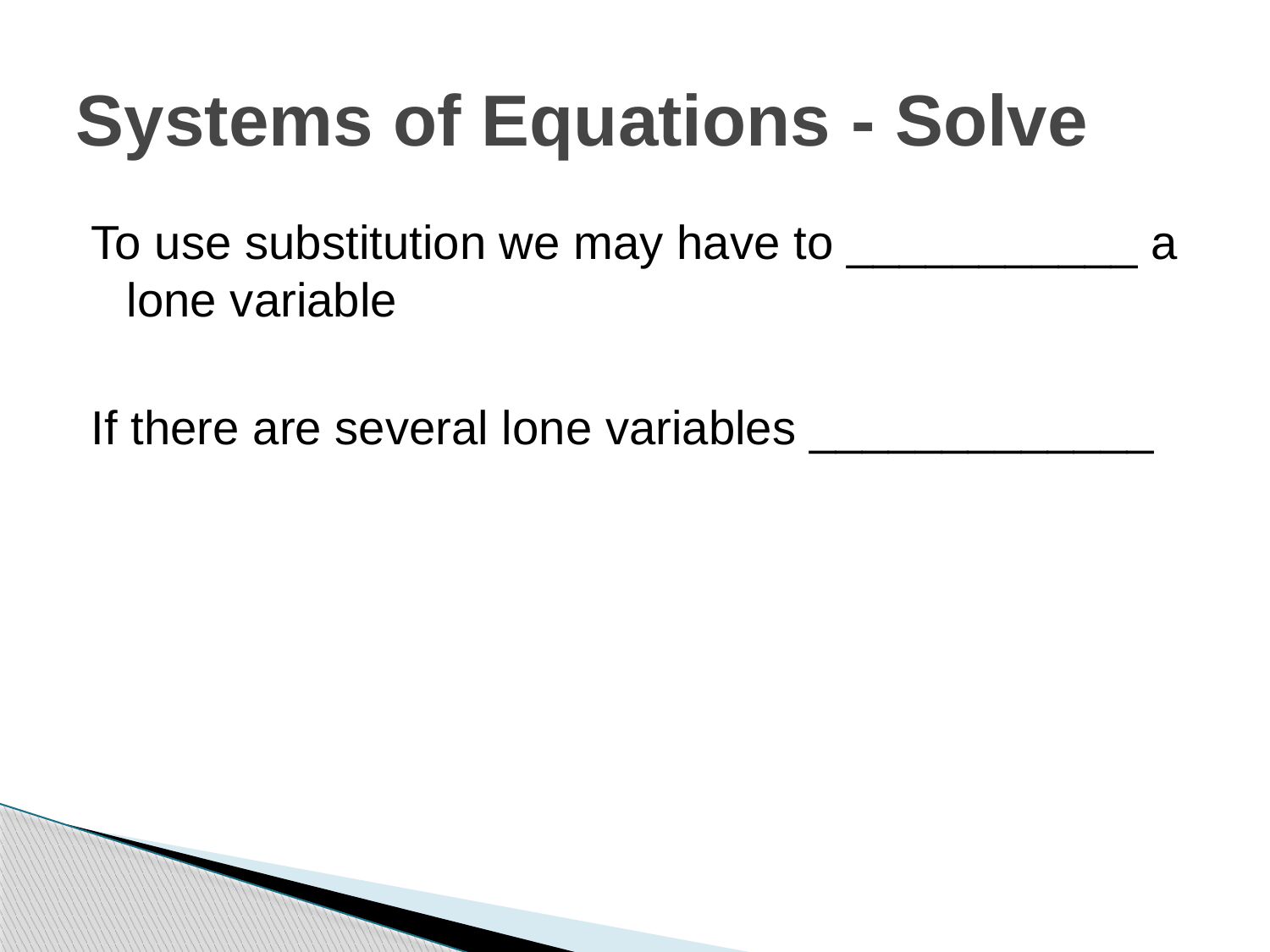

# Systems of Equations - Solve
To use substitution we may have to ___________ a lone variable

If there are several lone variables _____________